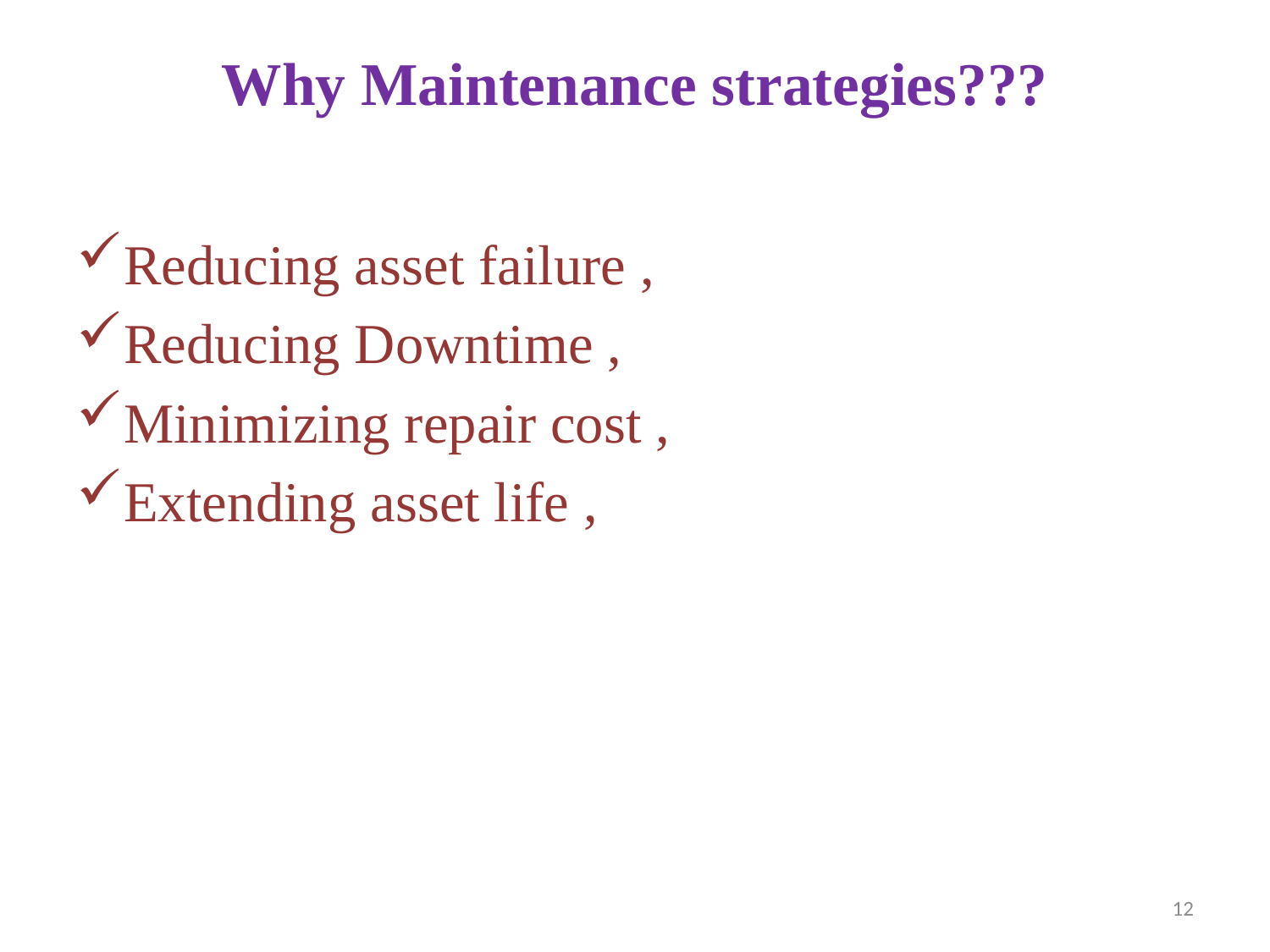

# Why Maintenance strategies???
Reducing asset failure ,
Reducing Downtime ,
Minimizing repair cost ,
Extending asset life ,
12